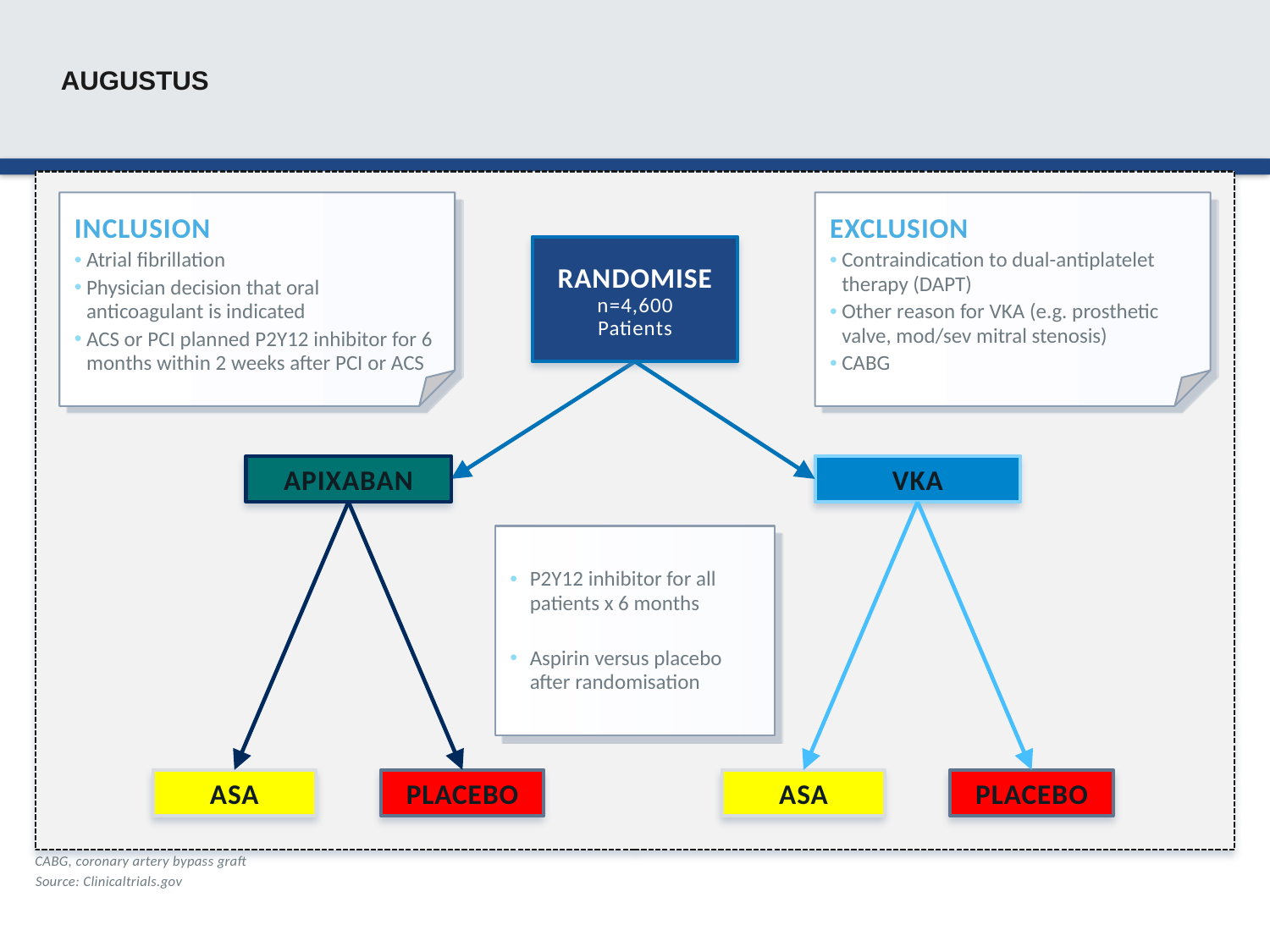

# AUGUSTUS

INCLUSION
Atrial fibrillation
Physician decision that oral anticoagulant is indicated
ACS or PCI planned P2Y12 inhibitor for 6 months within 2 weeks after PCI or ACS
EXCLUSION
Contraindication to dual-antiplatelet therapy (DAPT)
Other reason for VKA (e.g. prosthetic valve, mod/sev mitral stenosis)
CABG
RANDOMISE
n=4,600
Patients
APIXABAN
VKA
P2Y12 inhibitor for all patients x 6 months

Aspirin versus placebo after randomisation
ASA
PLACEBO
ASA
PLACEBO
CABG, coronary artery bypass graft
Source: Clinicaltrials.gov